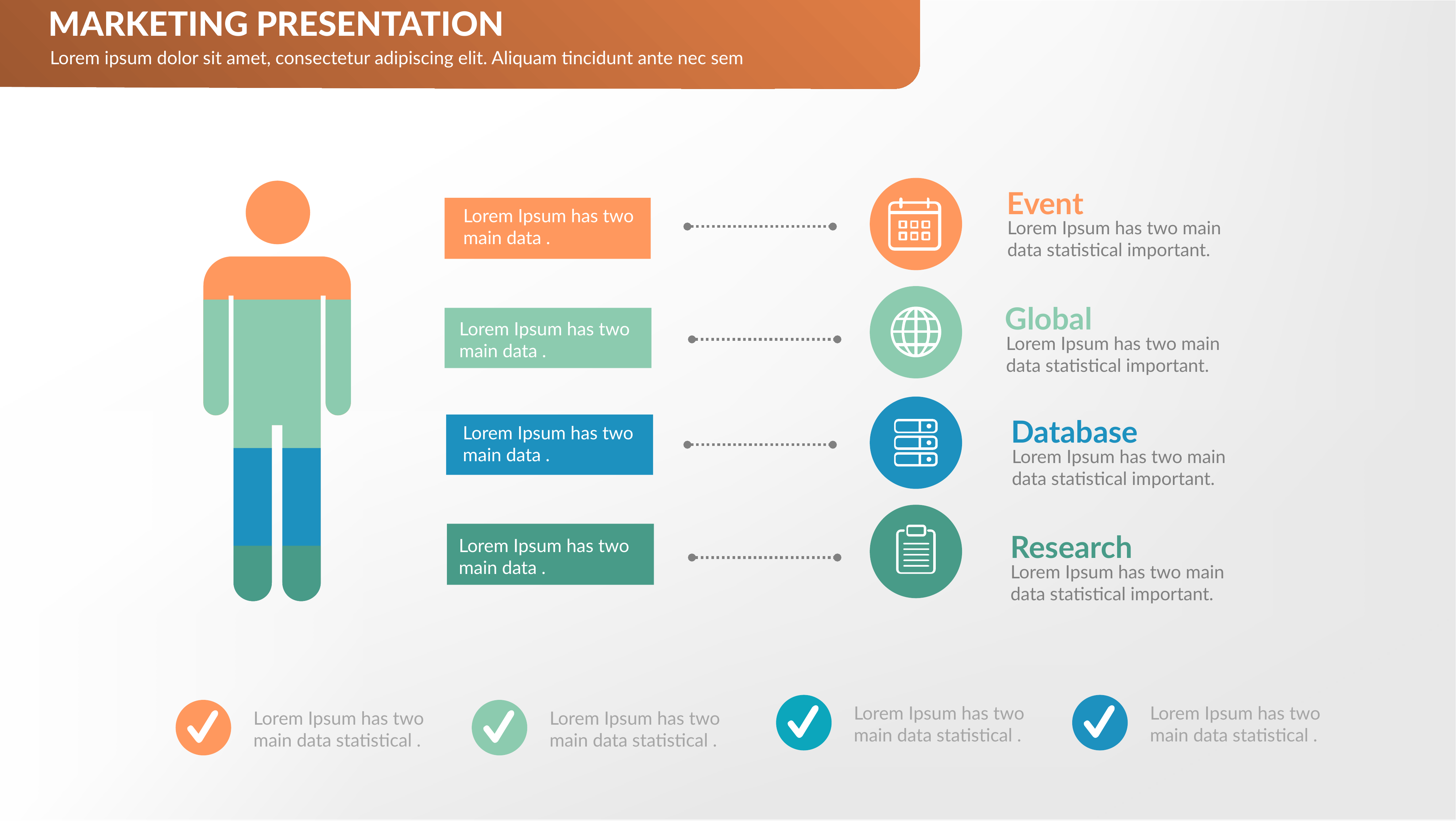

MARKETING PRESENTATION
Lorem ipsum dolor sit amet, consectetur adipiscing elit. Aliquam tincidunt ante nec sem

Lorem Ipsum has two main data .

Lorem Ipsum has two main data .

Lorem Ipsum has two main data .

Lorem Ipsum has two main data .
Event
Lorem Ipsum has two main data statistical important.

Global
Lorem Ipsum has two main data statistical important.

Database
Lorem Ipsum has two main data statistical important.

Research
Lorem Ipsum has two main data statistical important.

Lorem Ipsum has two main data statistical .

Lorem Ipsum has two main data statistical .

Lorem Ipsum has two main data statistical .

Lorem Ipsum has two main data statistical .